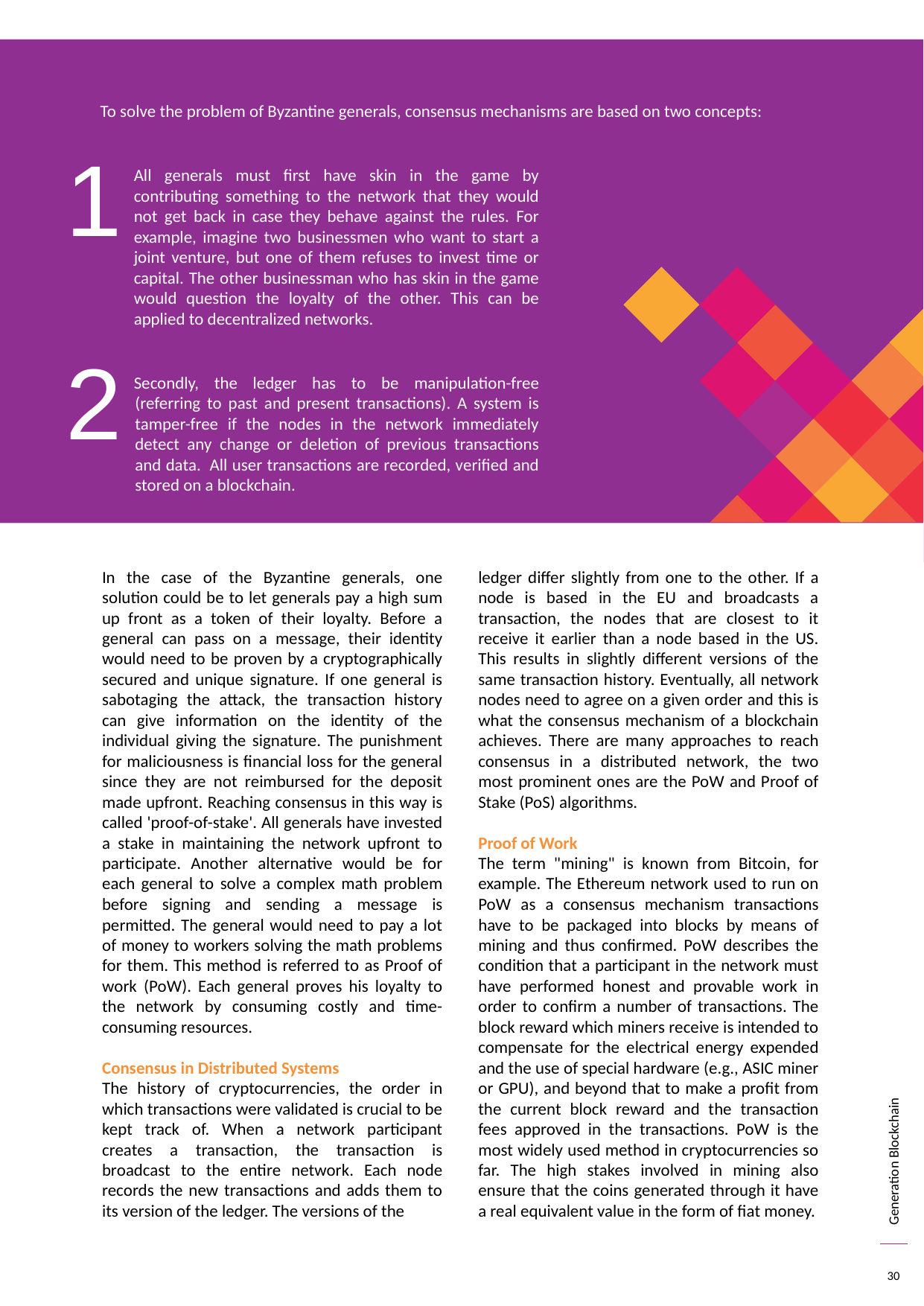

To solve the problem of Byzantine generals, consensus mechanisms are based on two concepts:
1
All generals must first have skin in the game by contributing something to the network that they would not get back in case they behave against the rules. For example, imagine two businessmen who want to start a joint venture, but one of them refuses to invest time or capital. The other businessman who has skin in the game would question the loyalty of the other. This can be applied to decentralized networks.

2
Secondly, the ledger has to be manipulation-free (referring to past and present transactions). A system is tamper-free if the nodes in the network immediately detect any change or deletion of previous transactions and data.  All user transactions are recorded, verified and stored on a blockchain.

In the case of the Byzantine generals, one solution could be to let generals pay a high sum up front as a token of their loyalty. Before a general can pass on a message, their identity would need to be proven by a cryptographically secured and unique signature. If one general is sabotaging the attack, the transaction history can give information on the identity of the individual giving the signature. The punishment for maliciousness is financial loss for the general since they are not reimbursed for the deposit made upfront. Reaching consensus in this way is called 'proof-of-stake'. All generals have invested a stake in maintaining the network upfront to participate. Another alternative would be for each general to solve a complex math problem before signing and sending a message is permitted. The general would need to pay a lot of money to workers solving the math problems for them. This method is referred to as Proof of work (PoW). Each general proves his loyalty to the network by consuming costly and time-consuming resources.

Consensus in Distributed Systems
The history of cryptocurrencies, the order in which transactions were validated is crucial to be kept track of. When a network participant creates a transaction, the transaction is broadcast to the entire network. Each node records the new transactions and adds them to its version of the ledger. The versions of the

ledger differ slightly from one to the other. If a node is based in the EU and broadcasts a transaction, the nodes that are closest to it receive it earlier than a node based in the US. This results in slightly different versions of the same transaction history. Eventually, all network nodes need to agree on a given order and this is what the consensus mechanism of a blockchain achieves. There are many approaches to reach consensus in a distributed network, the two most prominent ones are the PoW and Proof of Stake (PoS) algorithms.

Proof of Work
The term "mining" is known from Bitcoin, for example. The Ethereum network used to run on PoW as a consensus mechanism transactions have to be packaged into blocks by means of mining and thus confirmed. PoW describes the condition that a participant in the network must have performed honest and provable work in order to confirm a number of transactions. The block reward which miners receive is intended to compensate for the electrical energy expended and the use of special hardware (e.g., ASIC miner or GPU), and beyond that to make a profit from the current block reward and the transaction fees approved in the transactions. PoW is the most widely used method in cryptocurrencies so far. The high stakes involved in mining also ensure that the coins generated through it have a real equivalent value in the form of fiat money.

30